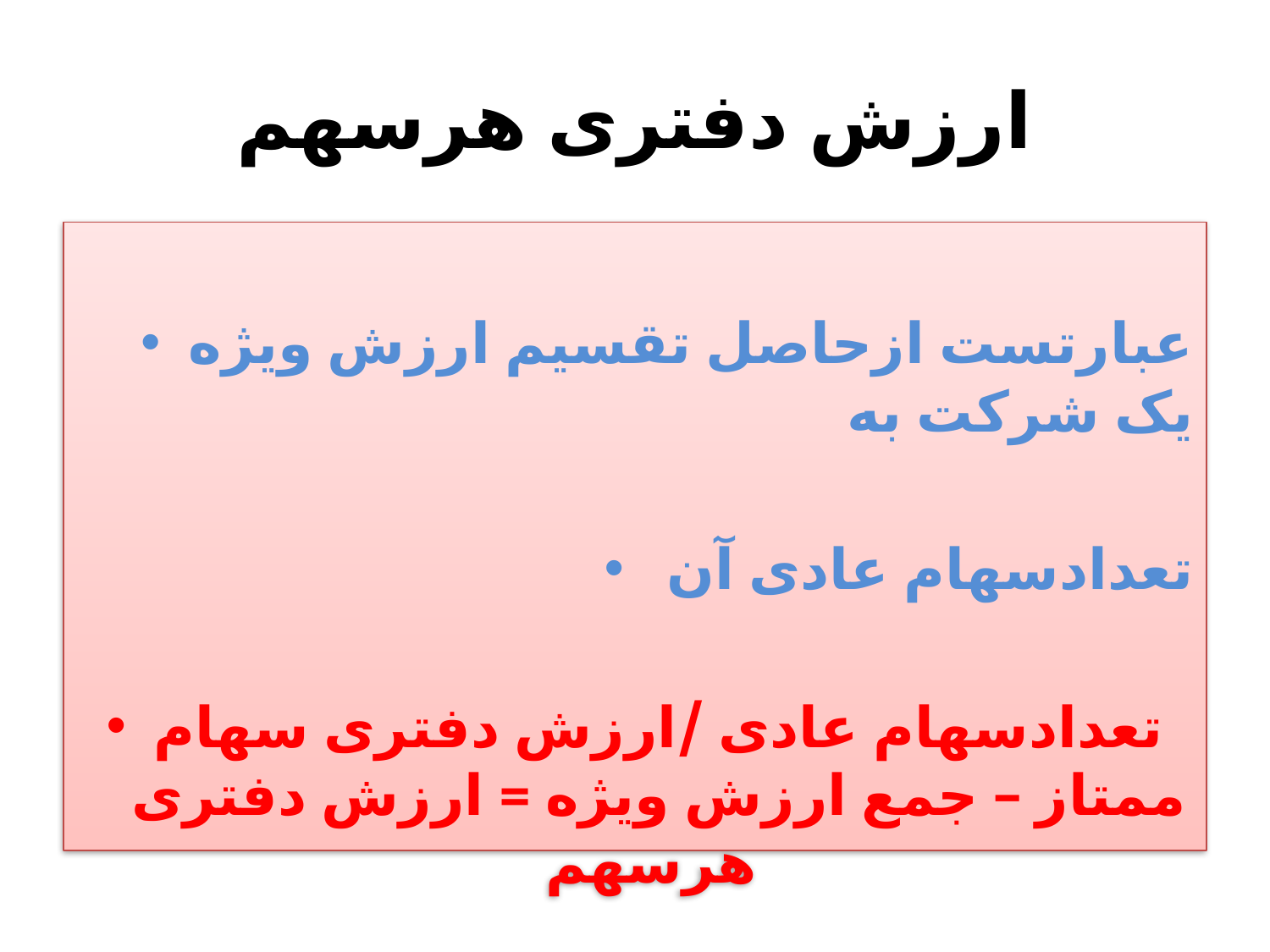

# ارزش دفتری هرسهم

عبارتست ازحاصل تقسیم ارزش ویژه یک شرکت به

 تعدادسهام عادی آن

تعدادسهام عادی /ارزش دفتری سهام ممتاز – جمع ارزش ویژه = ارزش دفتری هرسهم